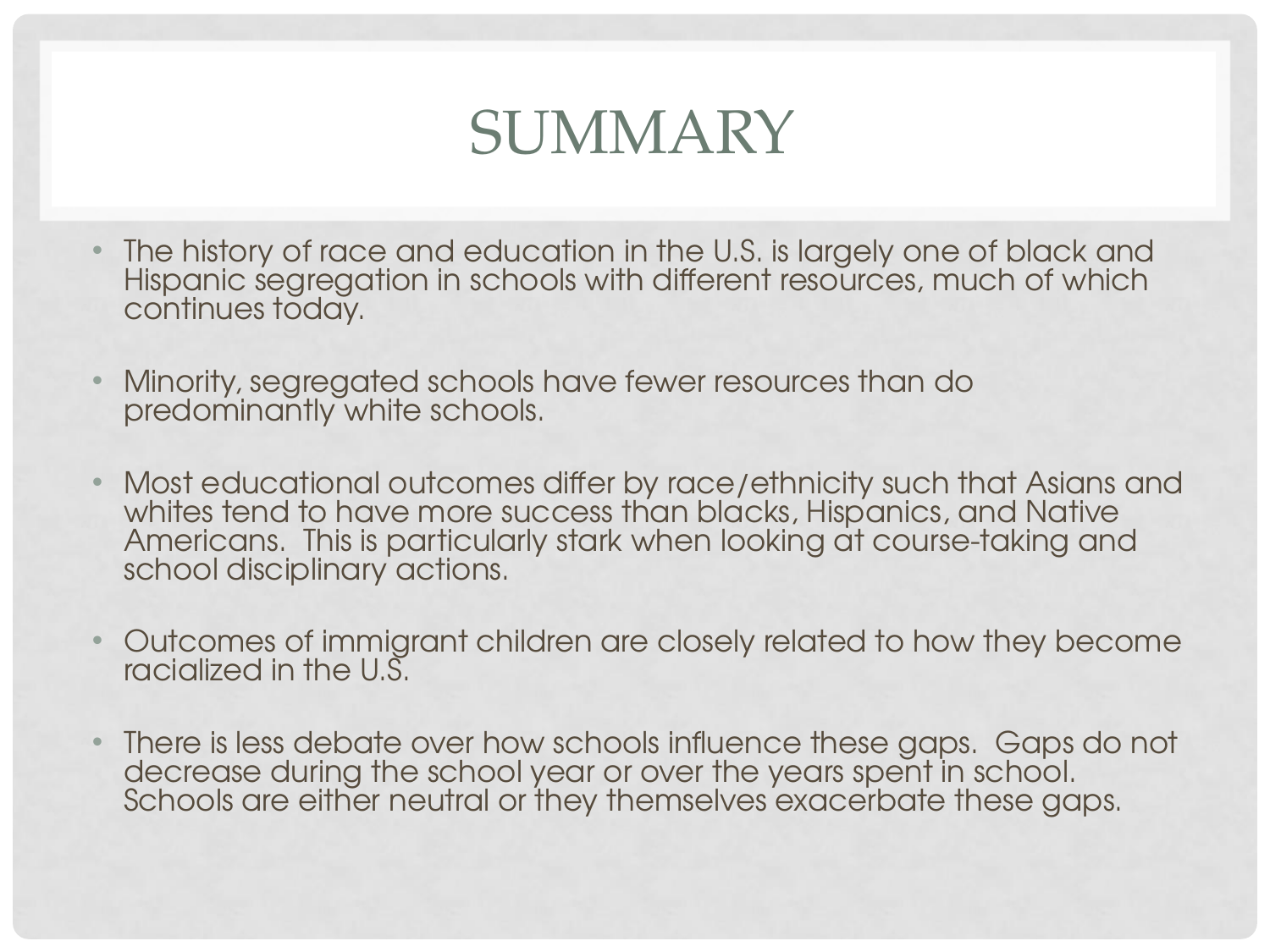

# SUMMARY
The history of race and education in the U.S. is largely one of black and Hispanic segregation in schools with different resources, much of which continues today.

Minority, segregated schools have fewer resources than do predominantly white schools.

Most educational outcomes differ by race/ethnicity such that Asians and whites tend to have more success than blacks, Hispanics, and Native Americans.  This is particularly stark when looking at course-taking and school disciplinary actions.

Outcomes of immigrant children are closely related to how they become racialized in the U.S.

There is less debate over how schools influence these gaps.  Gaps do not decrease during the school year or over the years spent in school.  Schools are either neutral or they themselves exacerbate these gaps.